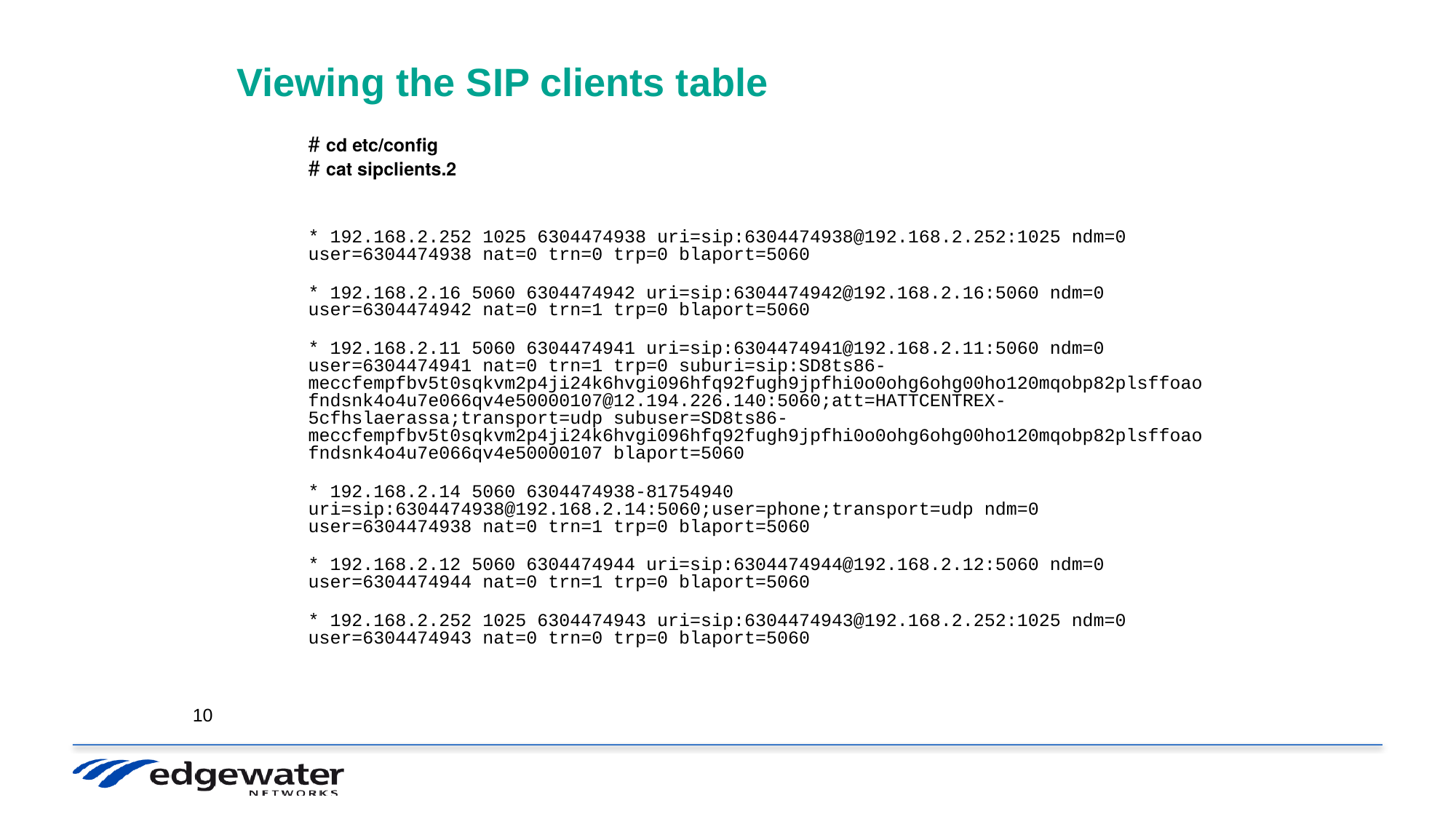

Viewing the SIP Clients list
Viewing the SIP clients table

# cd etc/config
# cat sipclients.2

* 192.168.2.252 1025 6304474938 uri=sip:6304474938@192.168.2.252:1025 ndm=0 user=6304474938 nat=0 trn=0 trp=0 blaport=5060
* 192.168.2.16 5060 6304474942 uri=sip:6304474942@192.168.2.16:5060 ndm=0 user=6304474942 nat=0 trn=1 trp=0 blaport=5060
* 192.168.2.11 5060 6304474941 uri=sip:6304474941@192.168.2.11:5060 ndm=0 user=6304474941 nat=0 trn=1 trp=0 suburi=sip:SD8ts86-meccfempfbv5t0sqkvm2p4ji24k6hvgi096hfq92fugh9jpfhi0o0ohg6ohg00ho120mqobp82plsffoaofndsnk4o4u7e066qv4e50000107@12.194.226.140:5060;att=HATTCENTREX-5cfhslaerassa;transport=udp subuser=SD8ts86-meccfempfbv5t0sqkvm2p4ji24k6hvgi096hfq92fugh9jpfhi0o0ohg6ohg00ho120mqobp82plsffoaofndsnk4o4u7e066qv4e50000107 blaport=5060
* 192.168.2.14 5060 6304474938-81754940 uri=sip:6304474938@192.168.2.14:5060;user=phone;transport=udp ndm=0 user=6304474938 nat=0 trn=1 trp=0 blaport=5060
* 192.168.2.12 5060 6304474944 uri=sip:6304474944@192.168.2.12:5060 ndm=0 user=6304474944 nat=0 trn=1 trp=0 blaport=5060
* 192.168.2.252 1025 6304474943 uri=sip:6304474943@192.168.2.252:1025 ndm=0 user=6304474943 nat=0 trn=0 trp=0 blaport=5060

10